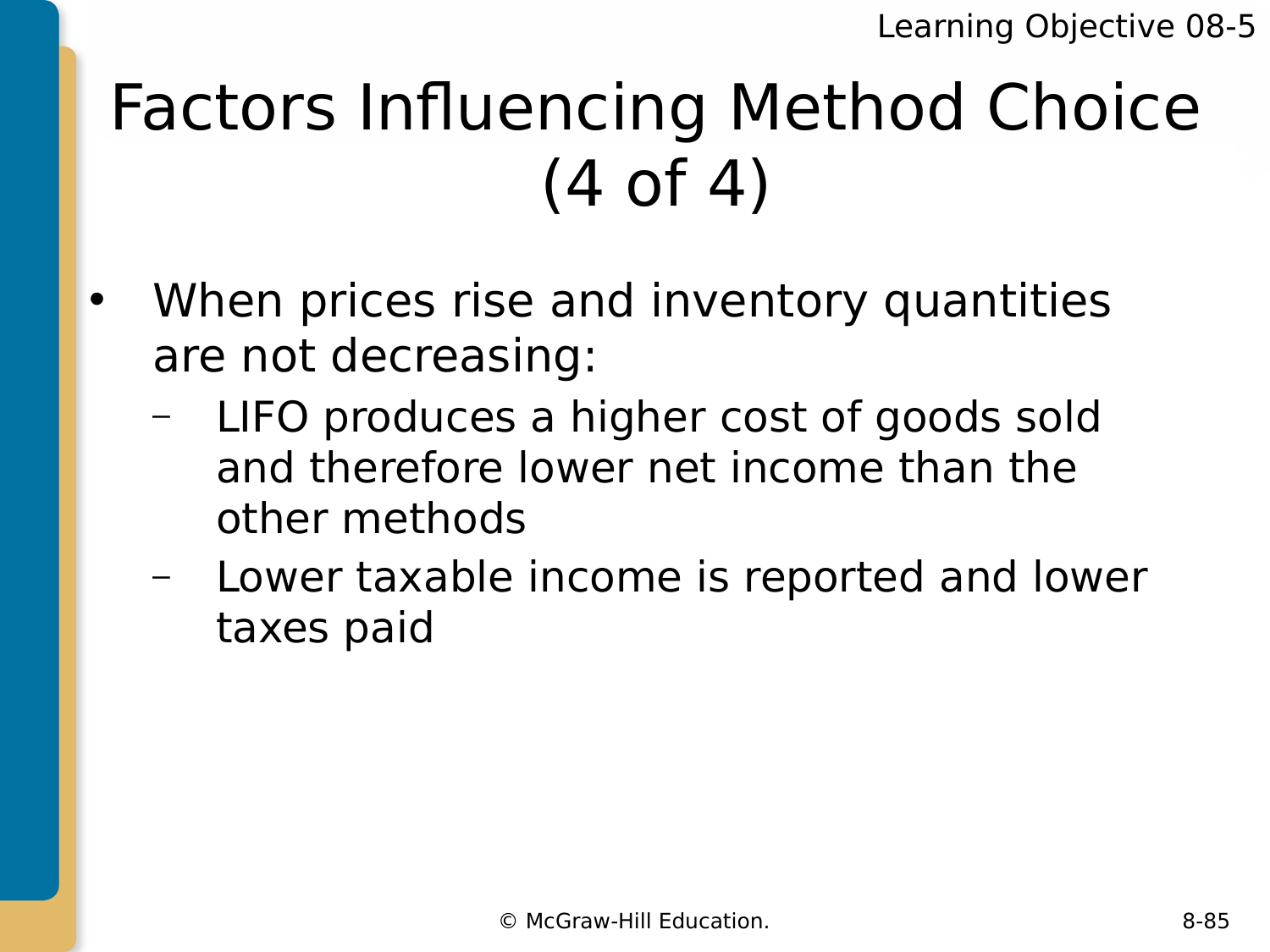

Learning Objective 08-5
# Factors Influencing Method Choice (4 of 4)
When prices rise and inventory quantities are not decreasing:
LIFO produces a higher cost of goods sold and therefore lower net income than the other methods
Lower taxable income is reported and lower taxes paid